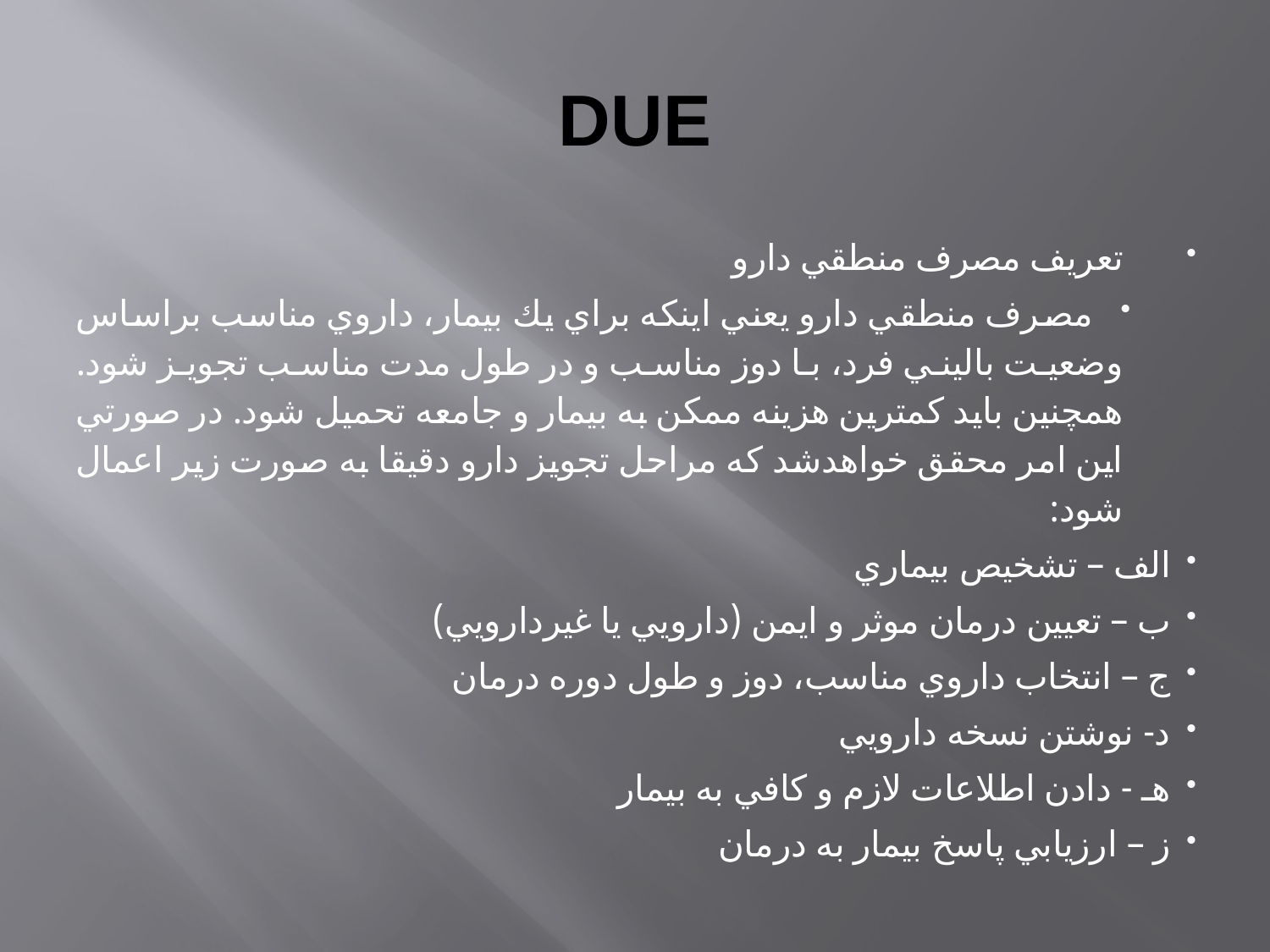

# DUE
تعريف مصرف منطقي دارو
مصرف منطقي دارو يعني اينكه براي يك بيمار، داروي مناسب براساس وضعيت باليني فرد، با دوز مناسب و در طول مدت مناسب تجويز شود. همچنين بايد كمترين هزينه ممكن به بيمار و جامعه تحميل شود. در صورتي اين امر محقق خواهدشد كه مراحل تجويز دارو دقيقا به صورت زير اعمال شود:
الف – تشخيص بيماري
ب – تعيين درمان موثر و ايمن (دارويي يا غيردارويي)
ج – انتخاب داروي مناسب، دوز و طول دوره درمان
د- نوشتن نسخه دارويي
هـ - دادن اطلاعات لازم و كافي به بيمار
ز – ارزيابي پاسخ بيمار به درمان